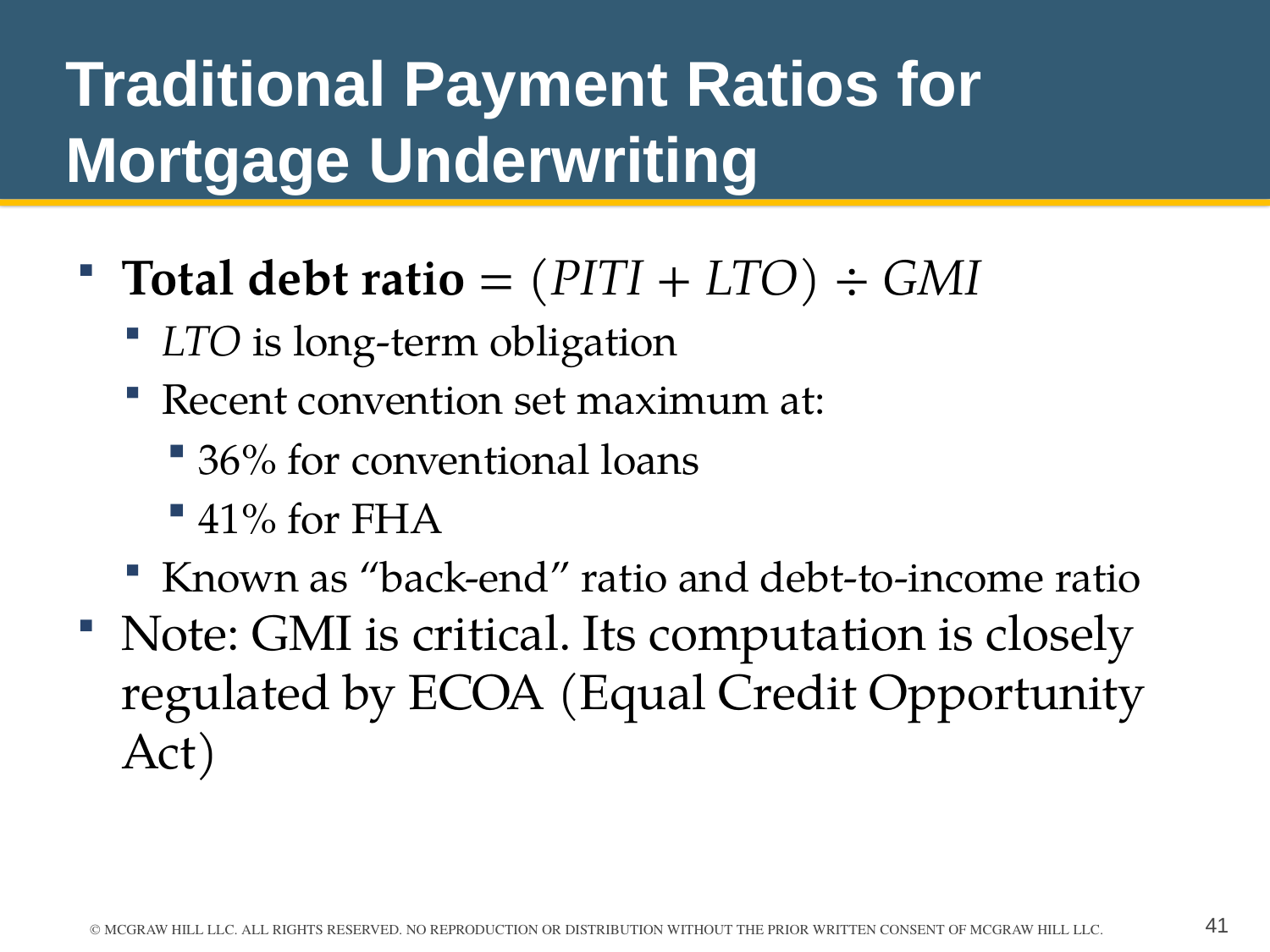

# Traditional Payment Ratios for Mortgage Underwriting
Total debt ratio = (PITI + LTO) ÷ GMI
LTO is long-term obligation
Recent convention set maximum at:
36% for conventional loans
41% for FHA
Known as “back-end” ratio and debt-to-income ratio
Note: GMI is critical. Its computation is closely regulated by ECOA (Equal Credit Opportunity Act)
© MCGRAW HILL LLC. ALL RIGHTS RESERVED. NO REPRODUCTION OR DISTRIBUTION WITHOUT THE PRIOR WRITTEN CONSENT OF MCGRAW HILL LLC.
41